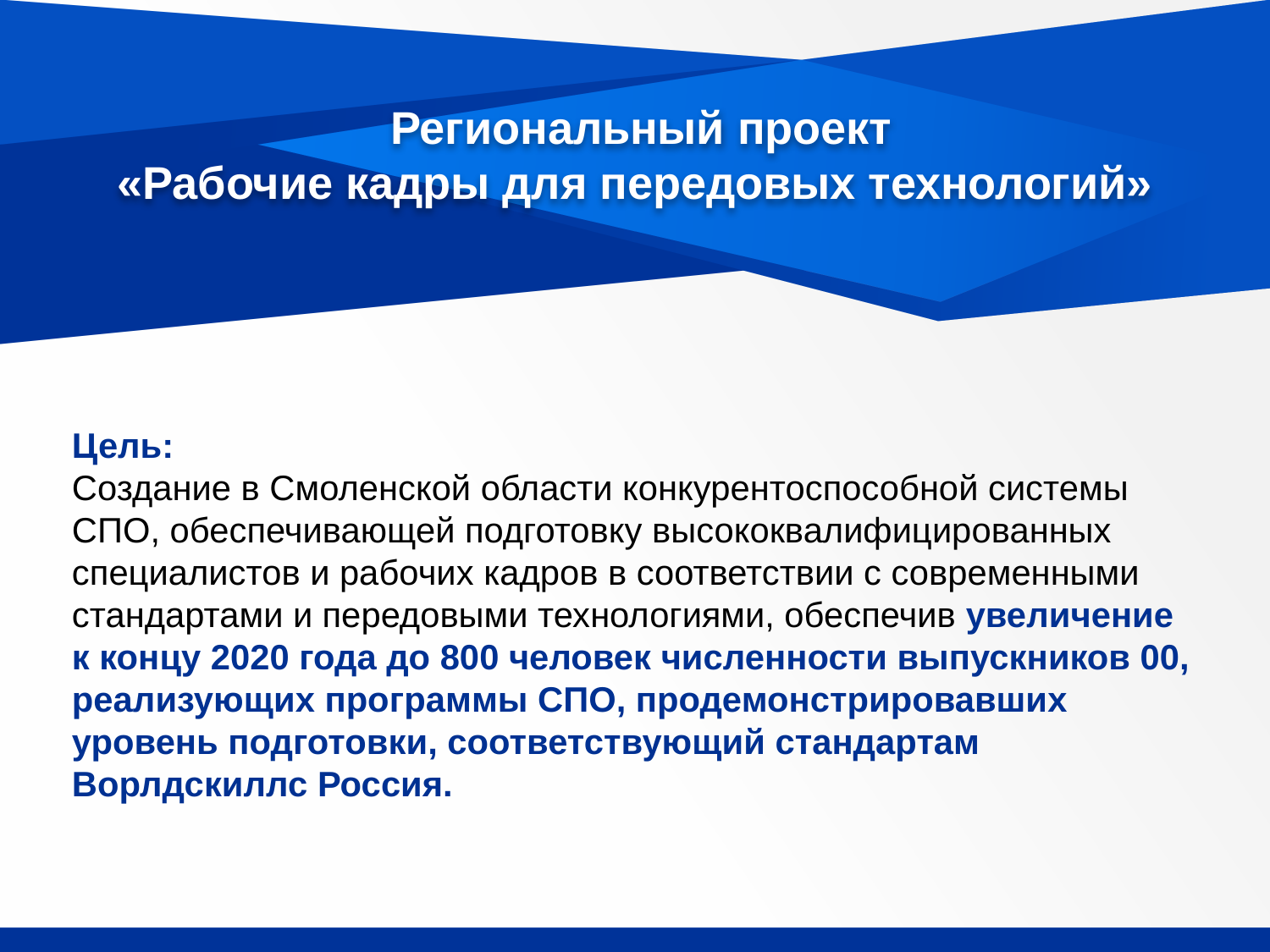

# Региональный проект «Рабочие кадры для передовых технологий»
Цель:
Создание в Смоленской области конкурентоспособной системы СПО, обеспечивающей подготовку высококвалифицированных специалистов и рабочих кадров в соответствии с современными стандартами и передовыми технологиями, обеспечив увеличение к концу 2020 года до 800 человек численности выпускников 00, реализующих программы СПО, продемонстрировавших уровень подготовки, соответствующий стандартам Ворлдскиллс Россия.